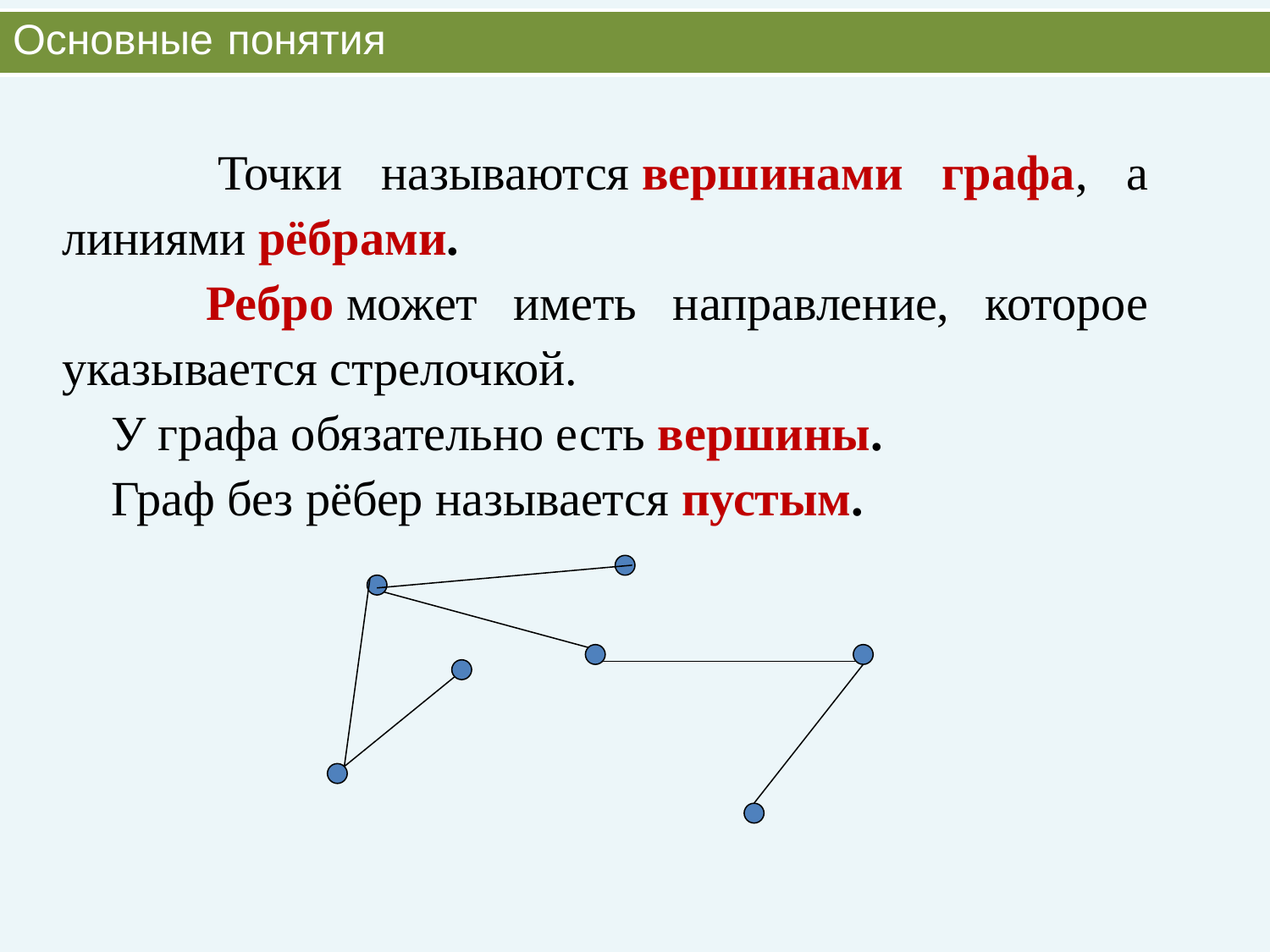

Основные понятия

    Точки называются вершинами графа, а линиями рёбрами.
    Ребро может иметь направление, которое указывается стрелочкой.
    У графа обязательно есть вершины.
    Граф без рёбер называется пустым.